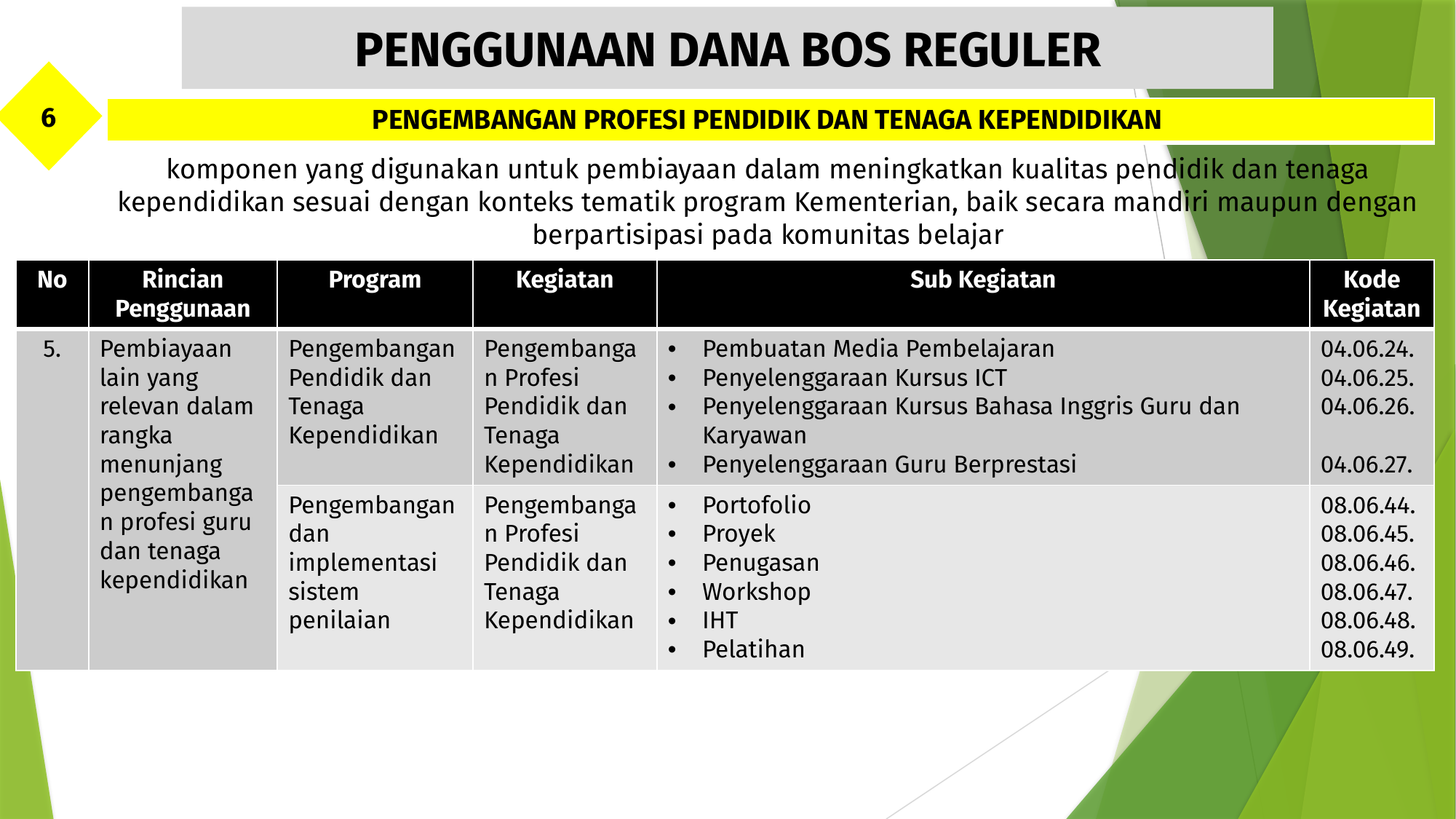

PENGGUNAAN DANA BOS REGULER
6
| PENGEMBANGAN PROFESI PENDIDIK DAN TENAGA KEPENDIDIKAN |
| --- |
komponen yang digunakan untuk pembiayaan dalam meningkatkan kualitas pendidik dan tenaga kependidikan sesuai dengan konteks tematik program Kementerian, baik secara mandiri maupun dengan berpartisipasi pada komunitas belajar
| No | Rincian Penggunaan | Program | Kegiatan | Sub Kegiatan | Kode Kegiatan |
| --- | --- | --- | --- | --- | --- |
| 5. | Pembiayaan lain yang relevan dalam rangka menunjang pengembangan profesi guru dan tenaga kependidikan | Pengembangan Pendidik dan Tenaga Kependidikan | Pengembangan Profesi Pendidik dan Tenaga Kependidikan | Pembuatan Media Pembelajaran Penyelenggaraan Kursus ICT Penyelenggaraan Kursus Bahasa Inggris Guru dan Karyawan Penyelenggaraan Guru Berprestasi | 04.06.24. 04.06.25. 04.06.26. 04.06.27. |
|  |  | Pengembangan dan implementasi sistem penilaian | Pengembangan Profesi Pendidik dan Tenaga Kependidikan | Portofolio Proyek Penugasan Workshop IHT Pelatihan | 08.06.44. 08.06.45. 08.06.46. 08.06.47. 08.06.48. 08.06.49. |